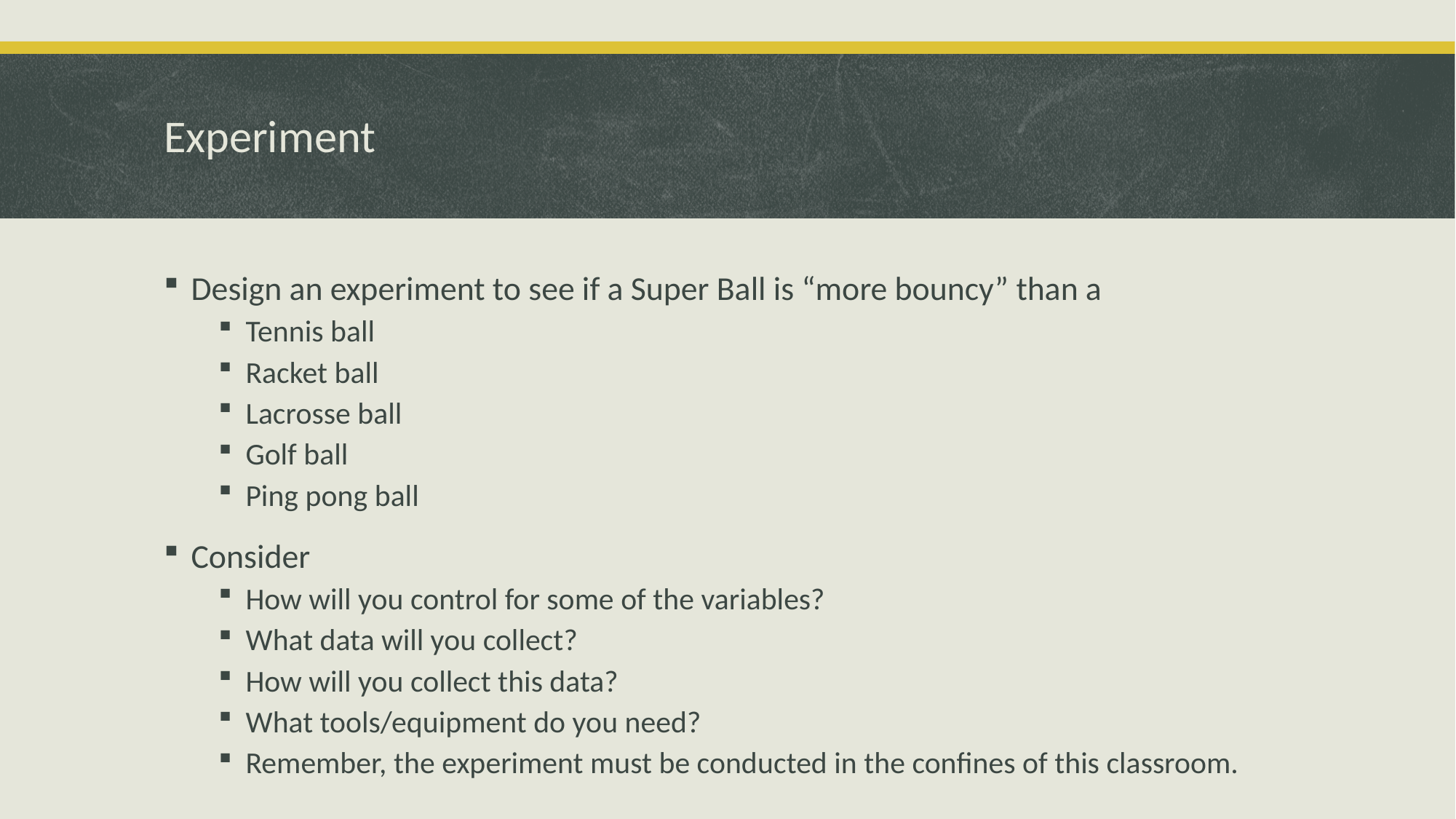

# Experiment
Design an experiment to see if a Super Ball is “more bouncy” than a
Tennis ball
Racket ball
Lacrosse ball
Golf ball
Ping pong ball
Consider
How will you control for some of the variables?
What data will you collect?
How will you collect this data?
What tools/equipment do you need?
Remember, the experiment must be conducted in the confines of this classroom.